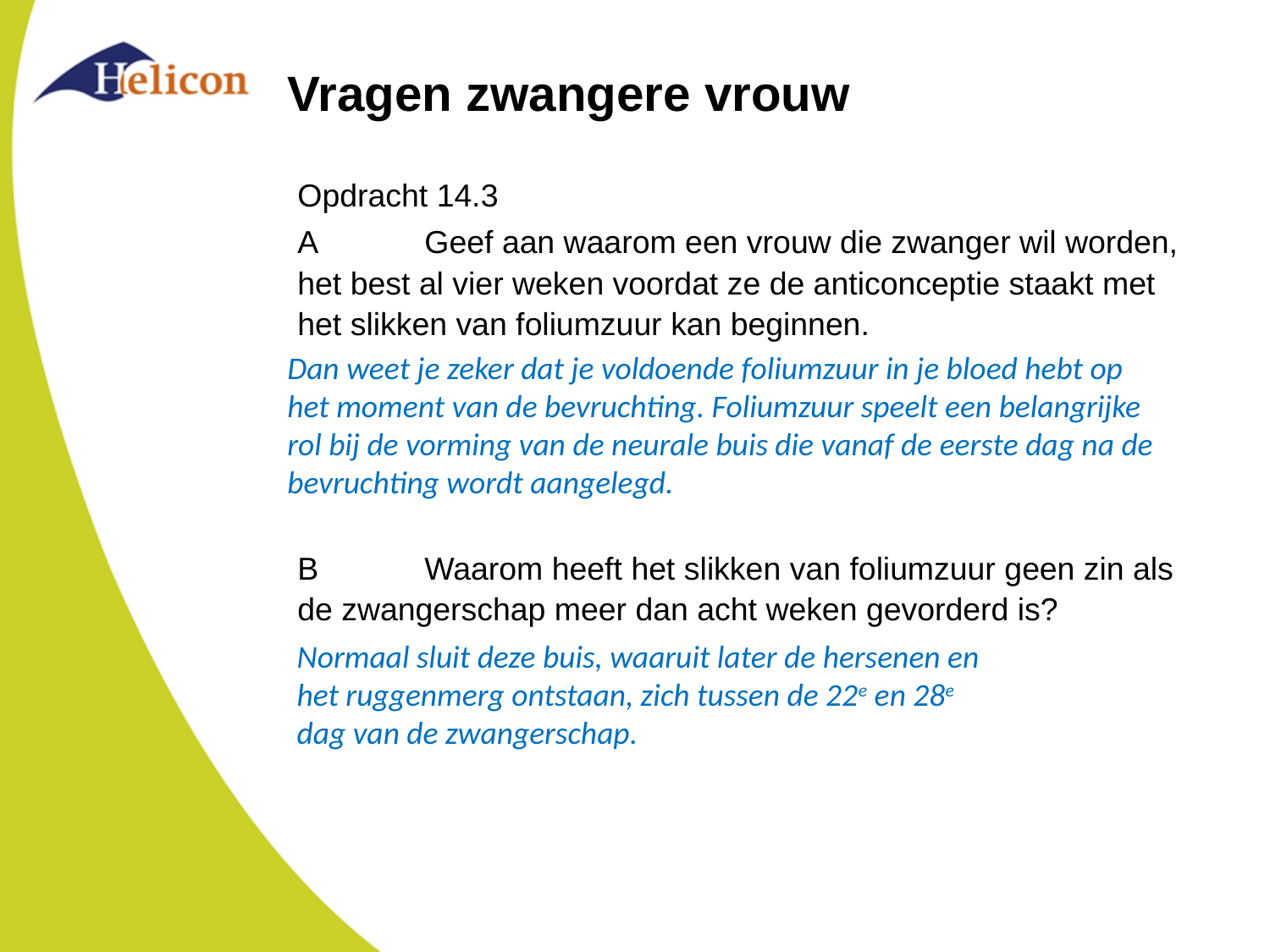

# Vragen zwangere vrouw
Opdracht 14.3
A	Geef aan waarom een vrouw die zwanger wil worden, het best al vier weken voordat ze de anticonceptie staakt met het slikken van foliumzuur kan beginnen.

B	Waarom heeft het slikken van foliumzuur geen zin als de zwangerschap meer dan acht weken gevorderd is?

Dan weet je zeker dat je voldoende foliumzuur in je bloed hebt op het moment van de bevruchting. Foliumzuur speelt een belangrijke rol bij de vorming van de neurale buis die vanaf de eerste dag na de bevruchting wordt aangelegd.
Normaal sluit deze buis, waaruit later de hersenen en het ruggenmerg ontstaan, zich tussen de 22e en 28e dag van de zwangerschap.